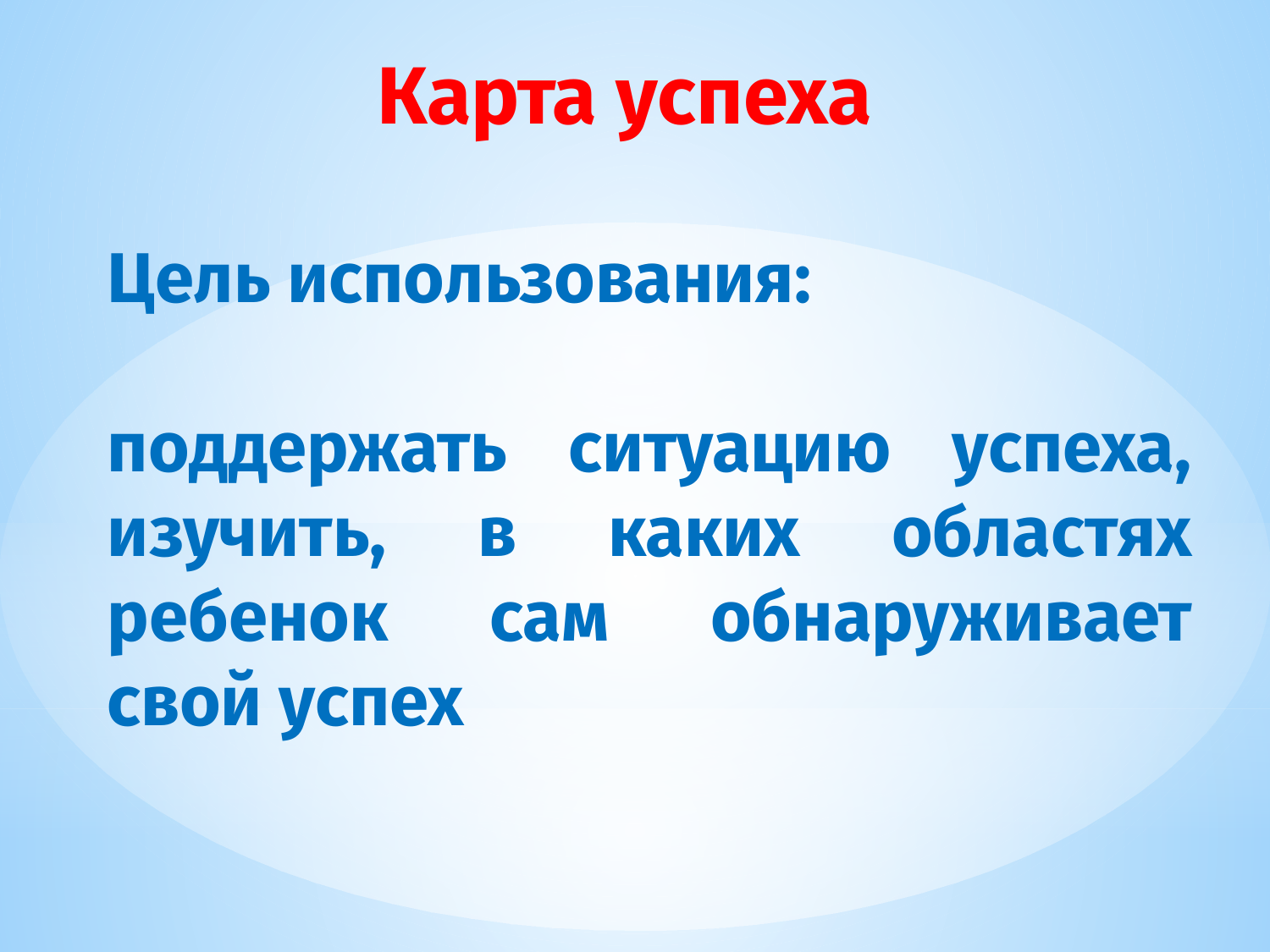

# Карта успеха
Цель использования:

поддержать ситуацию успеха, изучить, в каких областях ребенок сам обнаруживает свой успех